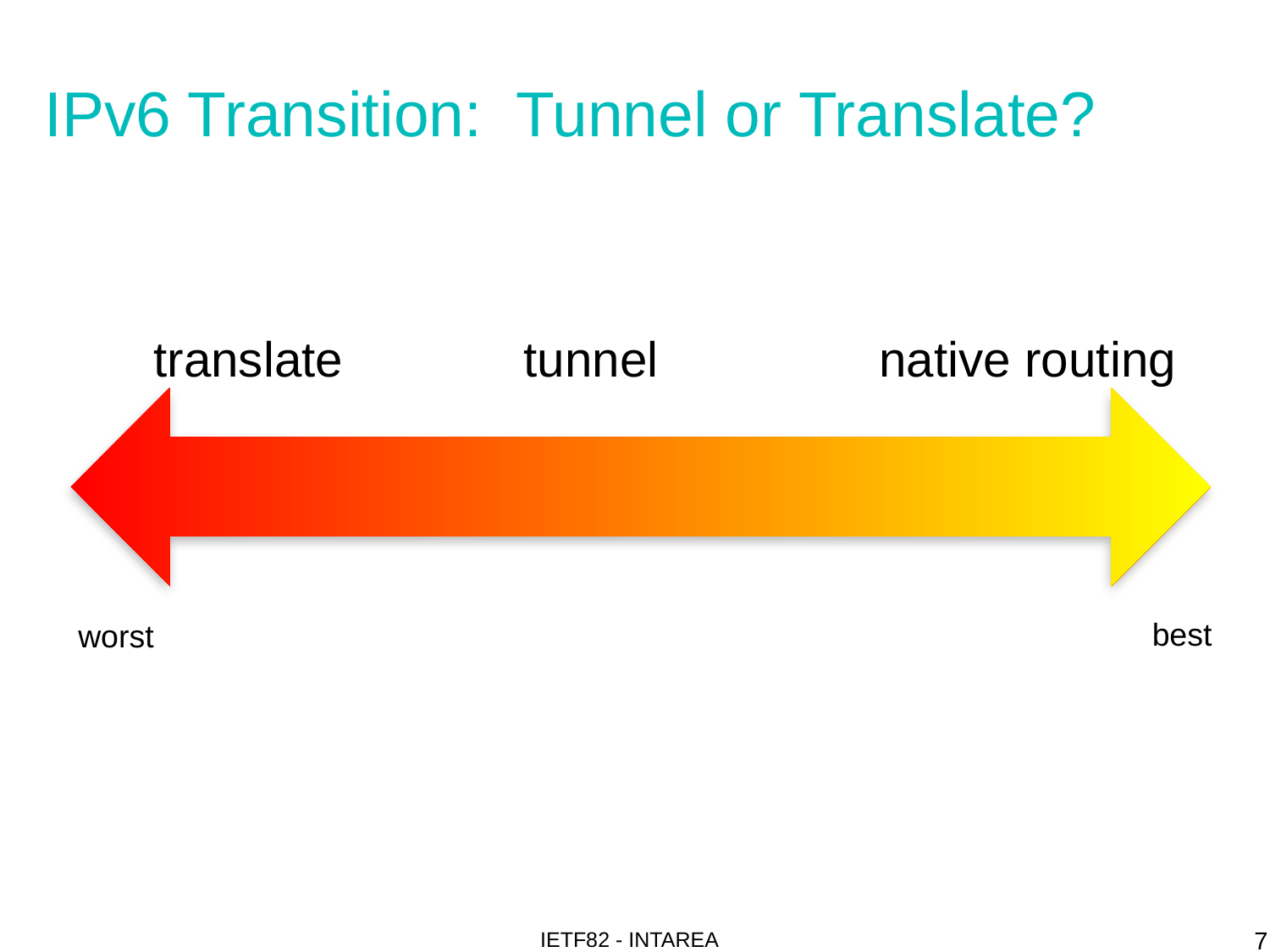

# IPv6 Transition:  Tunnel or Translate?
translate
tunnel
native routing

best
worst
7
IETF82 - INTAREA